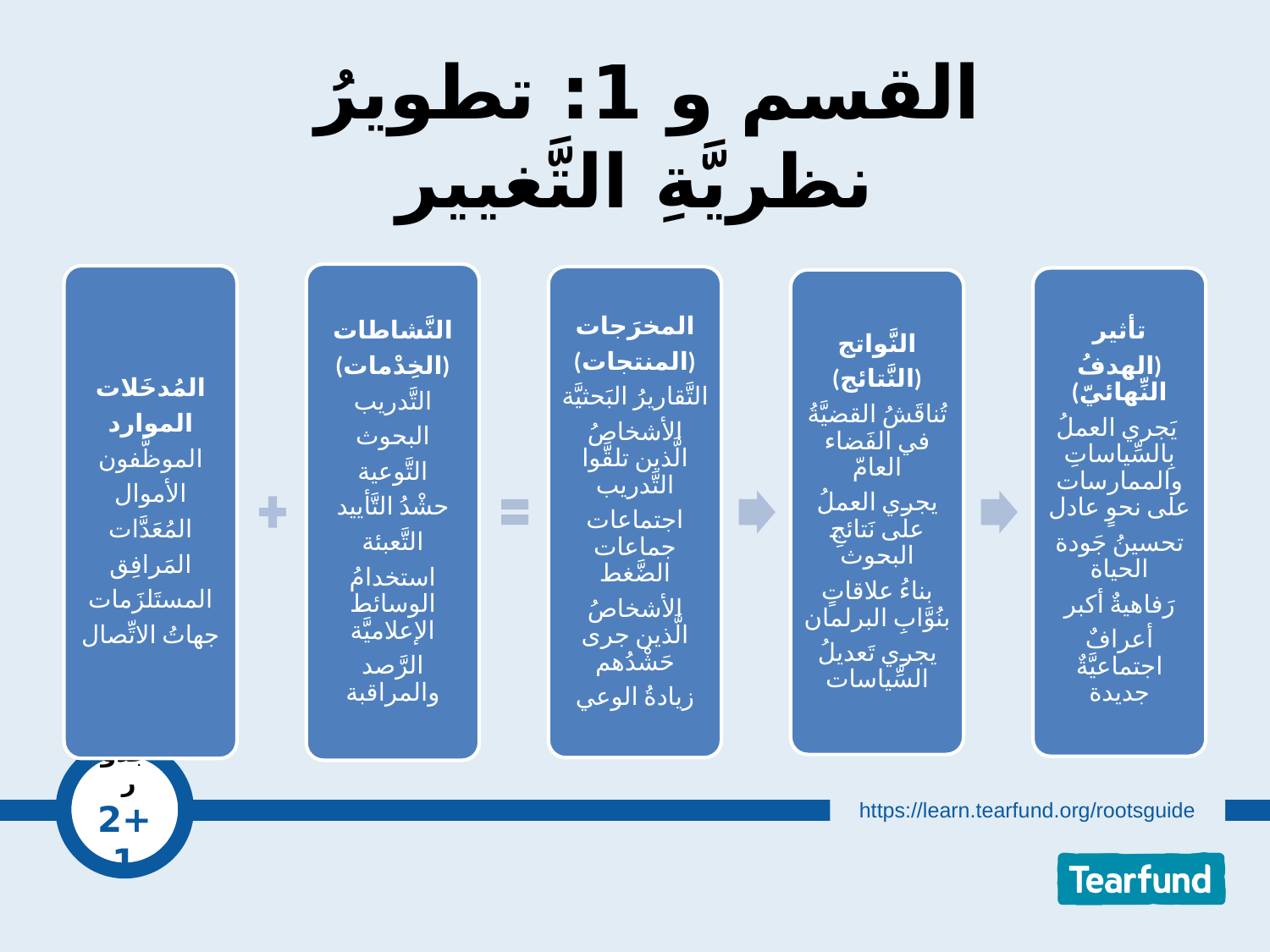

# القسم و 1: تطويرُ نظريَّةِ التَّغيير

النَّشاطات
(الخِدْمات)
التَّدريب
البحوث
التَّوعية
حشْدُ التَّأييد
التَّعبئة
استخدامُ الوسائط الإعلاميَّة
الرَّصد والمراقبة

المُدخَلات
الموارد
الموظَّفون
الأموال
المُعَدَّات
المَرافِق
المستَلزَمات
جهاتُ الاتِّصال
المخرَجات
(المنتجات)
التَّقاريرُ البَحثيَّة
الأشخاصُ الَّذين تلقَّوا التَّدريب
اجتماعات جماعات الضَّغط
الأشخاصُ الَّذين جرى حَشْدُهم
زيادةُ الوعي
تأثير
(الهدفُ النِّهائيّ)
 يَجري العملُ بِالسِّياساتِ والممارسات على نحوٍ عادل
تحسينُ جَودة الحياة
رَفاهيةٌ أكبر
أعرافٌ اجتماعيَّةٌ جديدة
النَّواتج
(النَّتائج)
تُناقَشُ القضيَّةُ في الفَضاء العامّ
يجري العملُ على نَتائجِ البحوث
بناءُ علاقاتٍ بنُوَّابِ البرلمان
يجري تَعديلُ السِّياسات